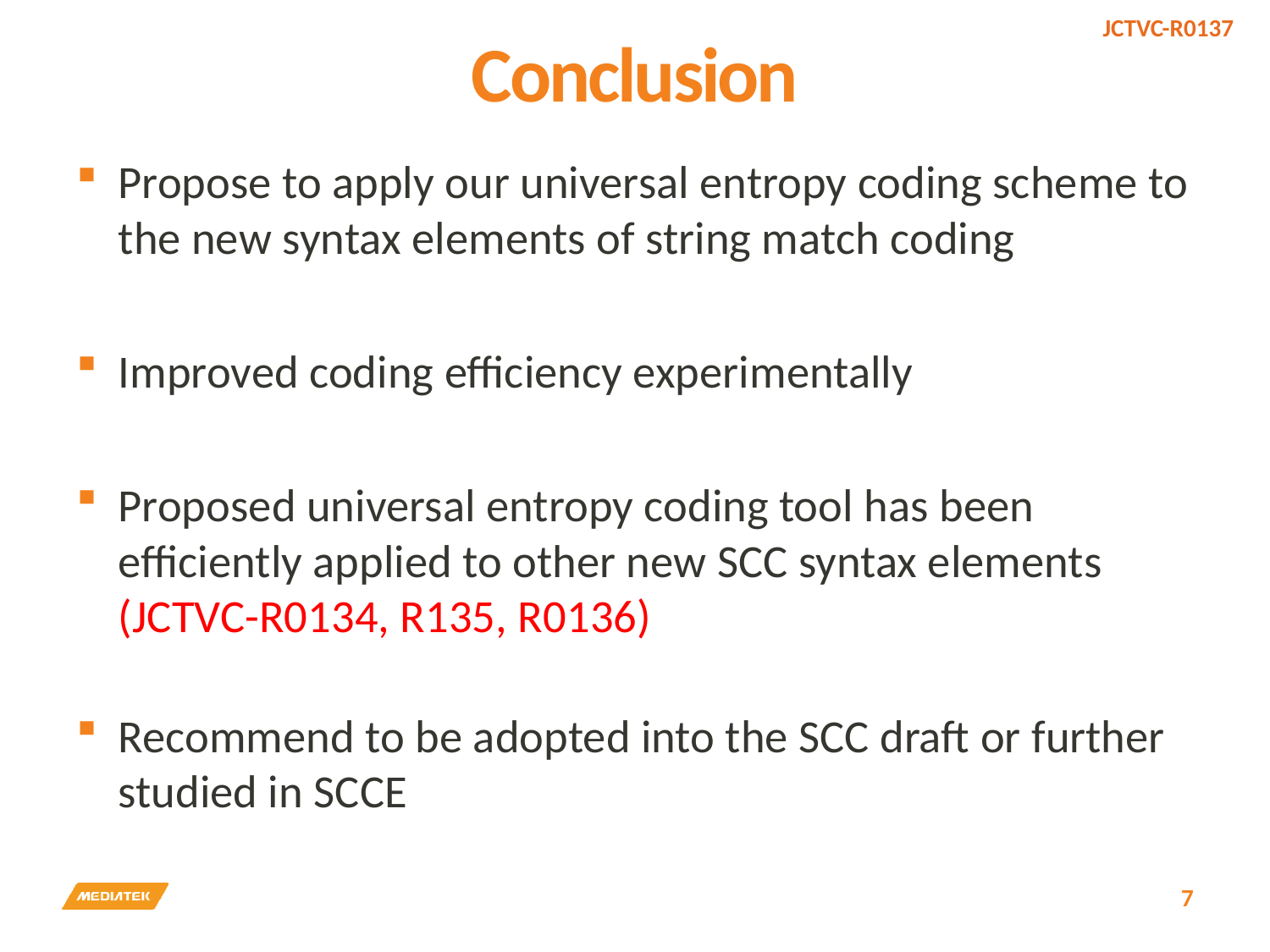

# Conclusion
Propose to apply our universal entropy coding scheme to the new syntax elements of string match coding

Improved coding efficiency experimentally

Proposed universal entropy coding tool has been efficiently applied to other new SCC syntax elements (JCTVC-R0134, R135, R0136)

Recommend to be adopted into the SCC draft or further studied in SCCE
7